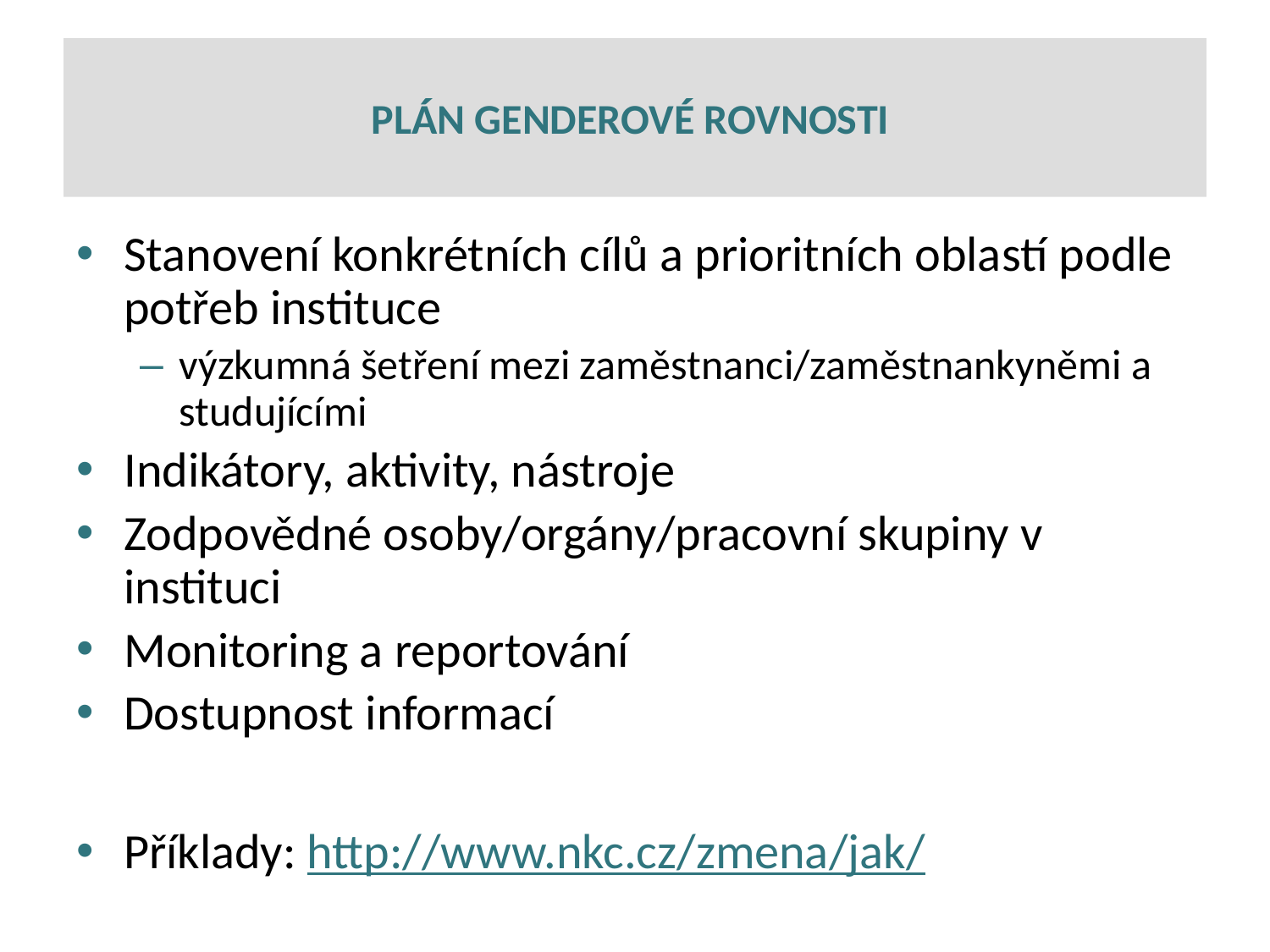

# PLÁN GENDEROVÉ ROVNOSTI
Stanovení konkrétních cílů a prioritních oblastí podle potřeb instituce
výzkumná šetření mezi zaměstnanci/zaměstnankyněmi a studujícími
Indikátory, aktivity, nástroje
Zodpovědné osoby/orgány/pracovní skupiny v instituci
Monitoring a reportování
Dostupnost informací

Příklady: http://www.nkc.cz/zmena/jak/